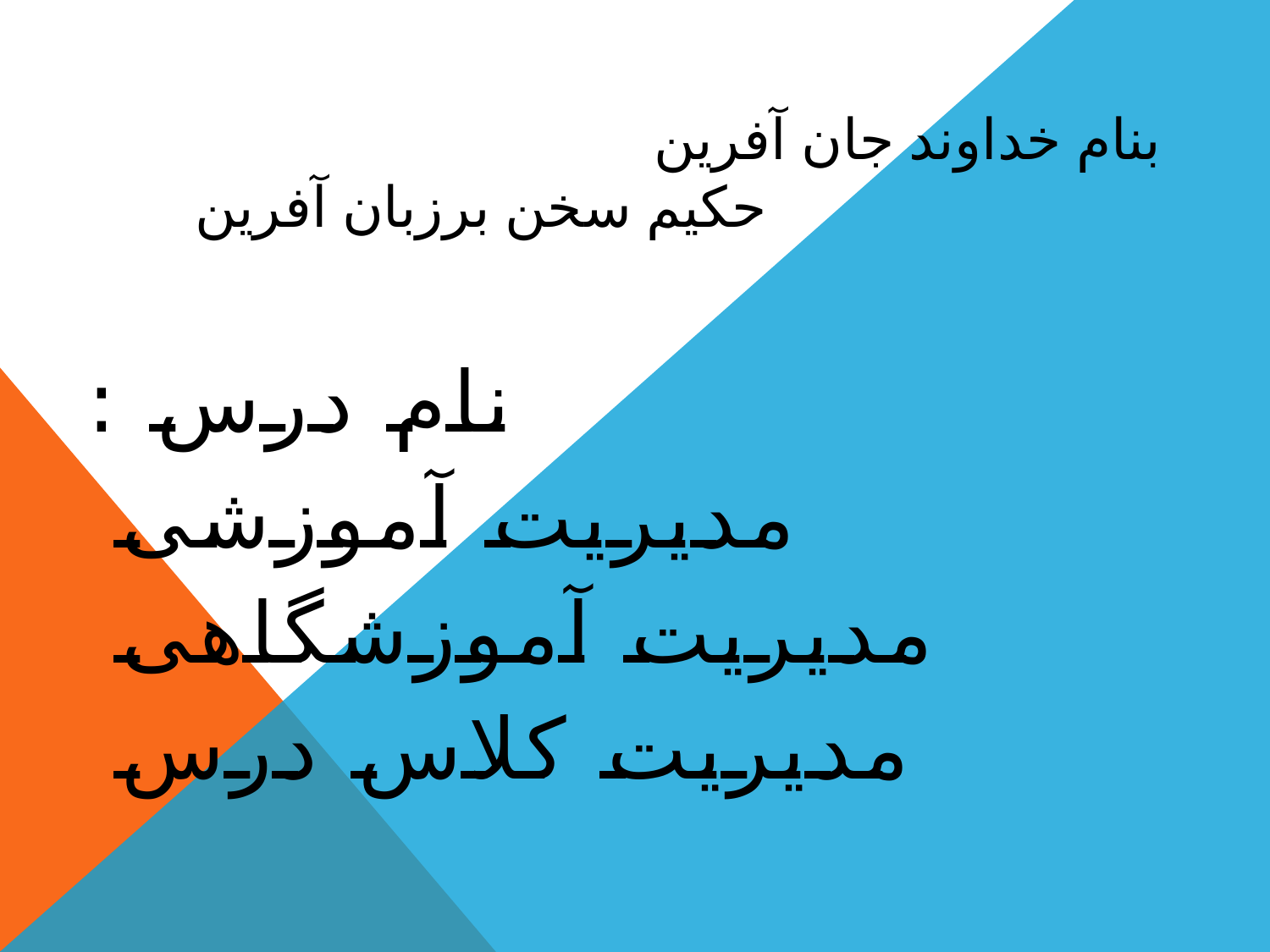

# بنام خداوند جان آفرین حکیم سخن برزبان آفرین
نام درس :
مدیریت آموزشی
مدیریت آموزشگاهی
مدیریت کلاس درس